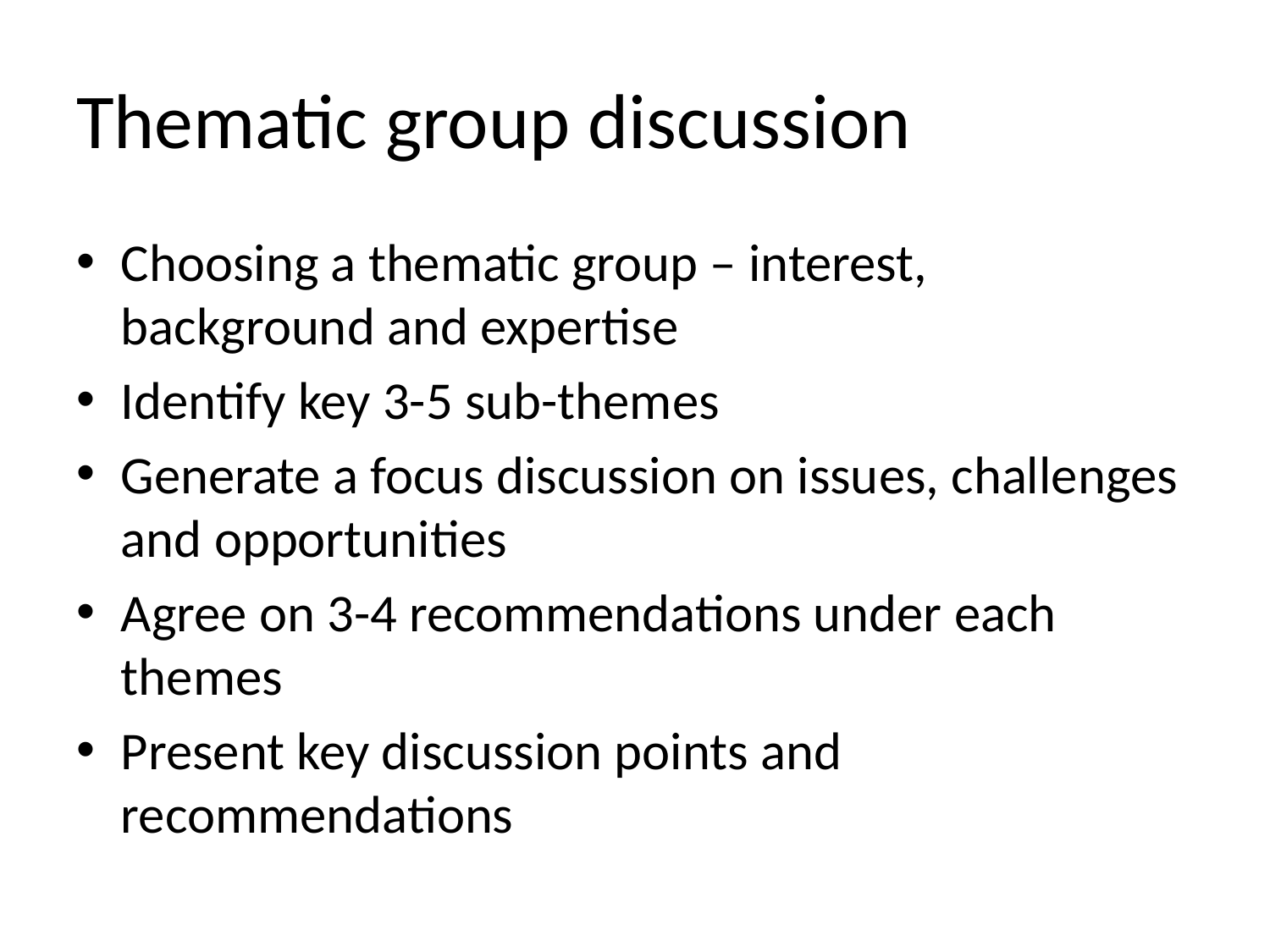

# Thematic group discussion
Choosing a thematic group – interest, background and expertise
Identify key 3-5 sub-themes
Generate a focus discussion on issues, challenges and opportunities
Agree on 3-4 recommendations under each themes
Present key discussion points and recommendations